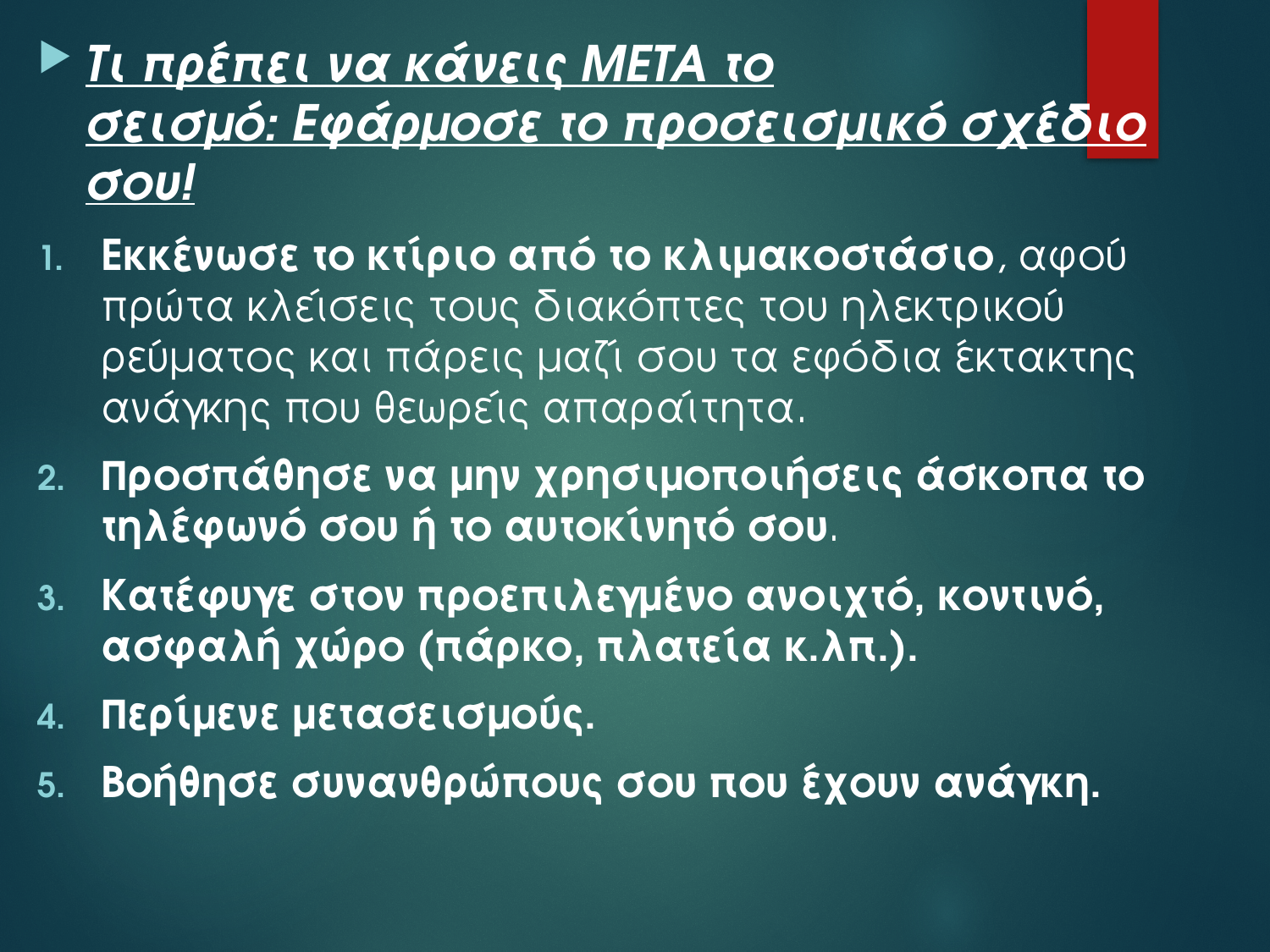

Τι πρέπει να κάνεις ΜΕΤΑ το σεισμό: Εφάρμοσε το προσεισμικό σχέδιο σου!
Εκκένωσε το κτίριο από το κλιμακοστάσιο, αφού πρώτα κλείσεις τους διακόπτες του ηλεκτρικού ρεύματος και πάρεις μαζί σου τα εφόδια έκτακτης ανάγκης που θεωρείς απαραίτητα.
Προσπάθησε να μην χρησιμοποιήσεις άσκοπα το τηλέφωνό σου ή το αυτοκίνητό σου.
Κατέφυγε στον προεπιλεγμένο ανοιχτό, κοντινό, ασφαλή χώρο (πάρκο, πλατεία κ.λπ.).
Περίμενε μετασεισμούς.
Βοήθησε συνανθρώπους σου που έχουν ανάγκη.
#